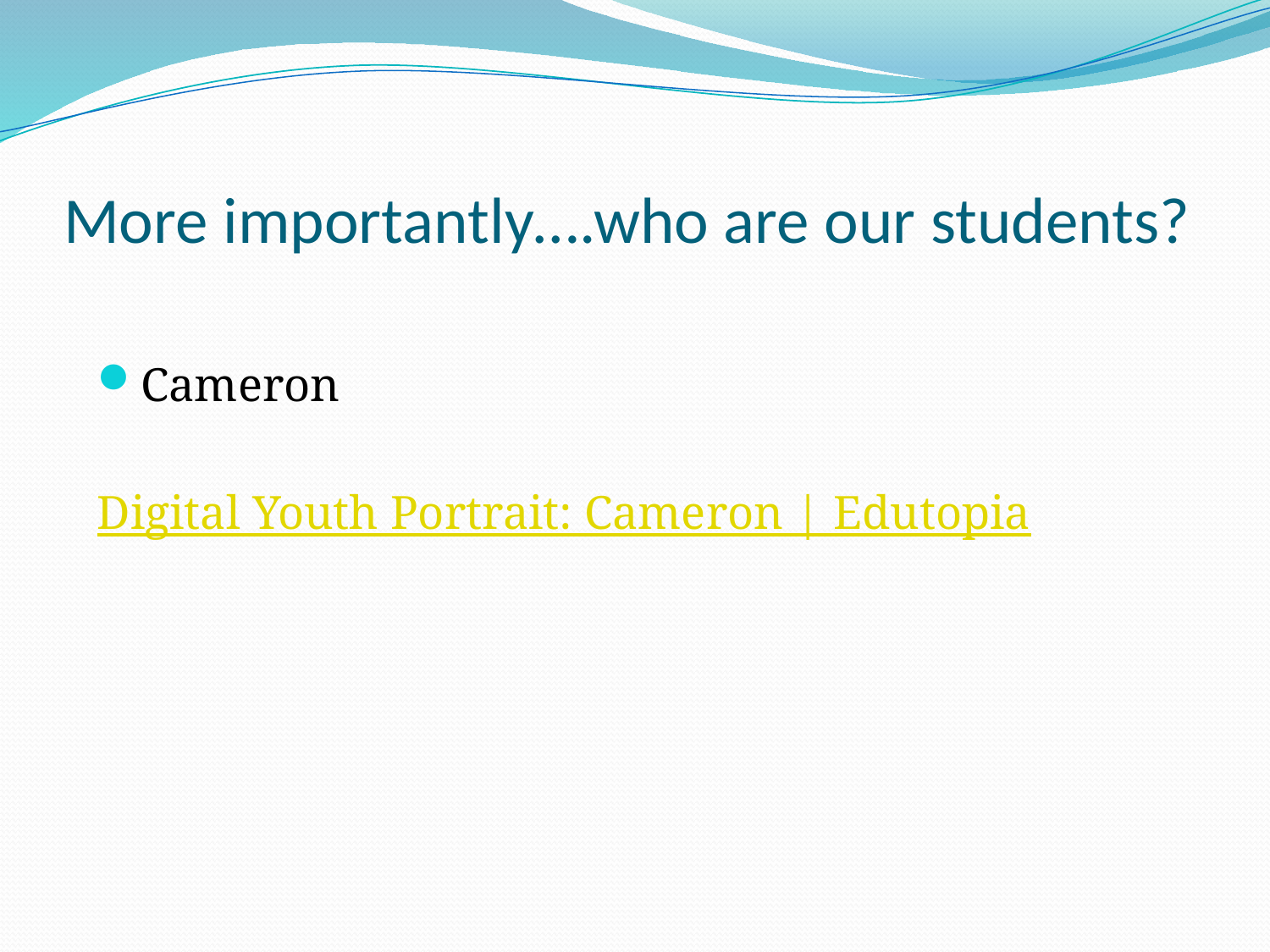

# More importantly….who are our students?
Cameron

Digital Youth Portrait: Cameron | Edutopia